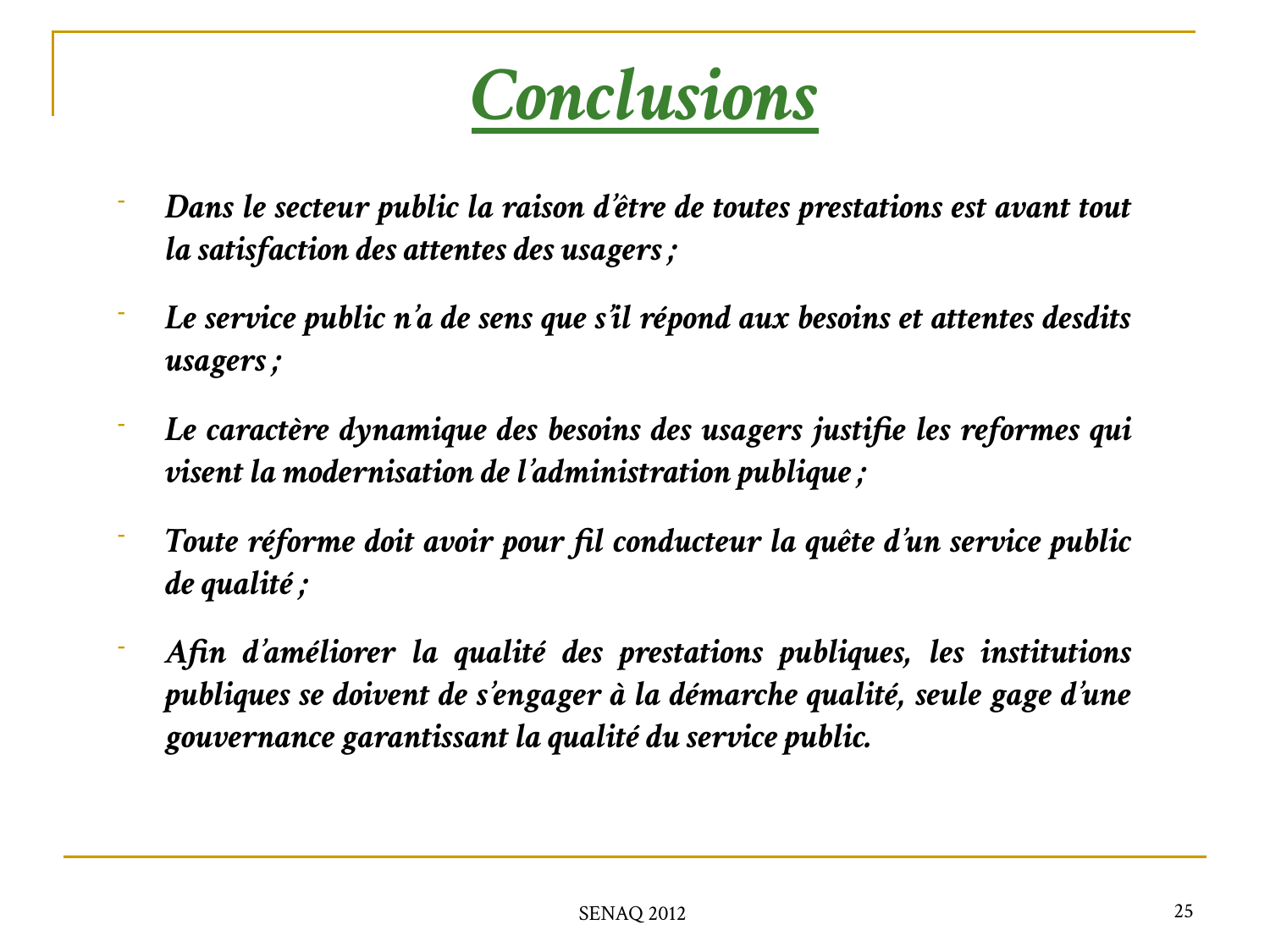

Conclusions
Dans le secteur public la raison d’être de toutes prestations est avant tout la satisfaction des attentes des usagers ;

Le service public n’a de sens que s’il répond aux besoins et attentes desdits usagers ;

Le caractère dynamique des besoins des usagers justifie les reformes qui visent la modernisation de l’administration publique ;

Toute réforme doit avoir pour fil conducteur la quête d’un service public de qualité ;

Afin d’améliorer la qualité des prestations publiques, les institutions publiques se doivent de s’engager à la démarche qualité, seule gage d’une gouvernance garantissant la qualité du service public.
25
SENAQ 2012